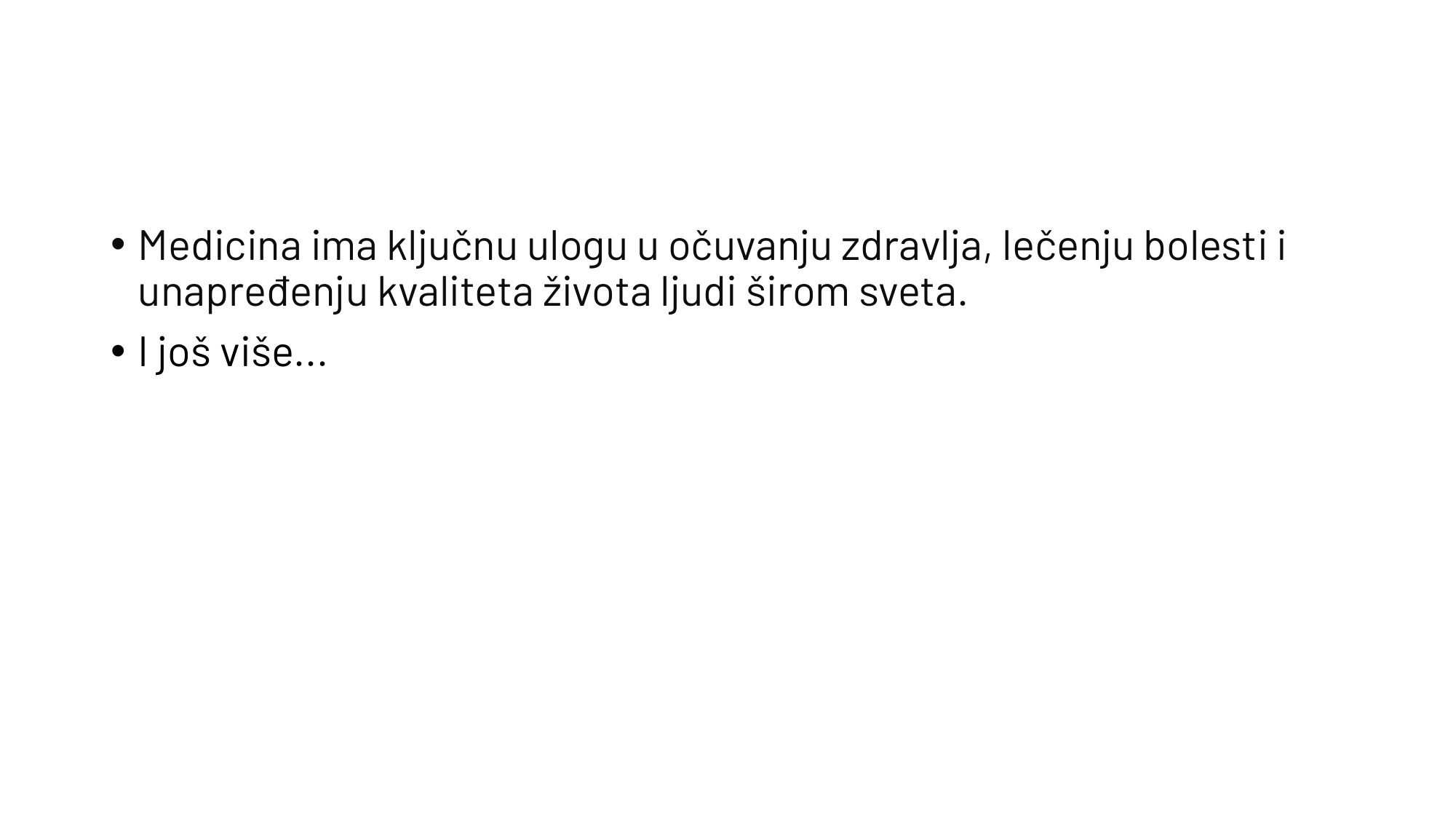

#
Medicina ima ključnu ulogu u očuvanju zdravlja, lečenju bolesti i unapređenju kvaliteta života ljudi širom sveta.
I još više...